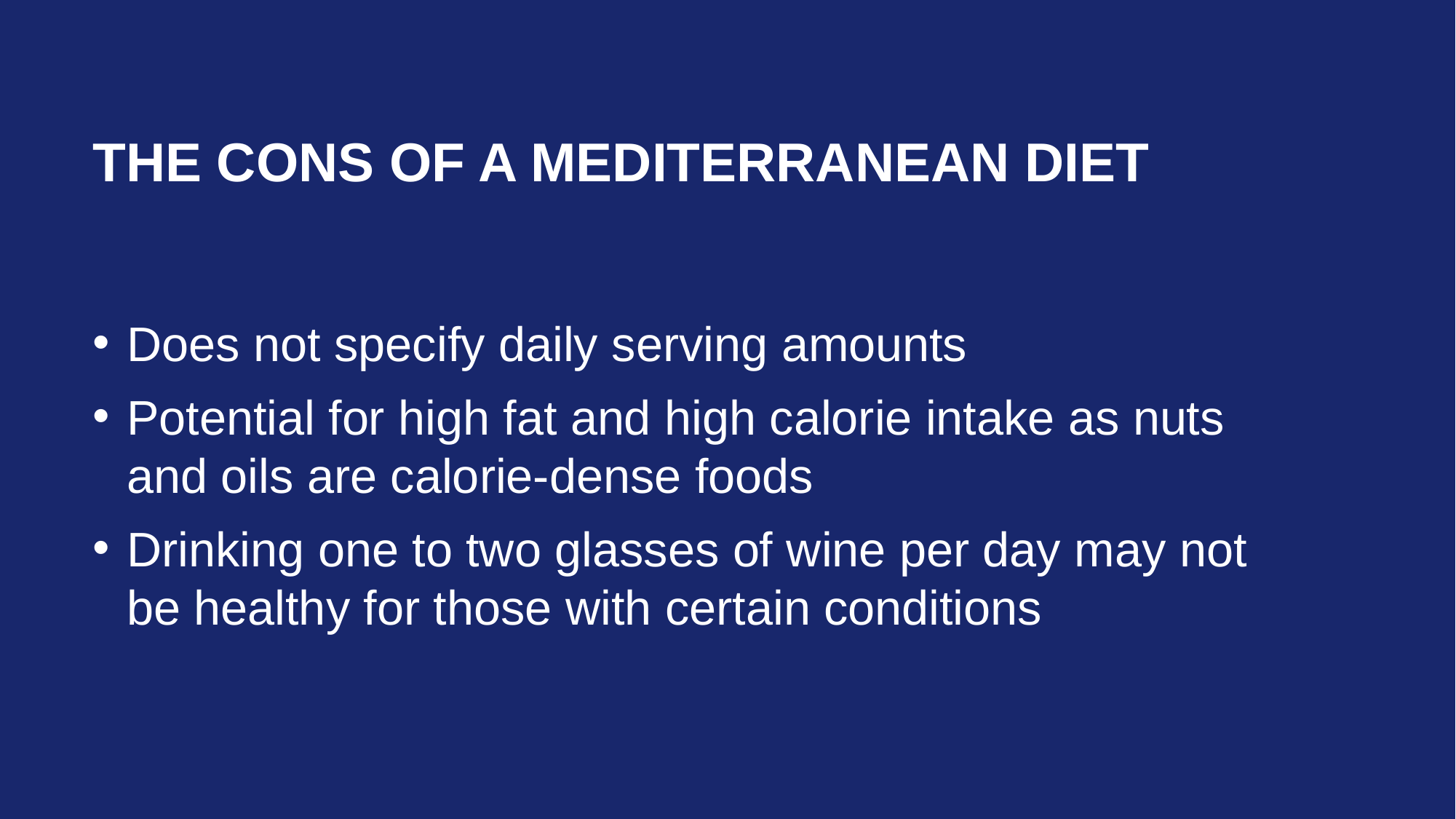

# The Cons of a Mediterranean Diet
Does not specify daily serving amounts
Potential for high fat and high calorie intake as nuts and oils are calorie-dense foods
Drinking one to two glasses of wine per day may not be healthy for those with certain conditions